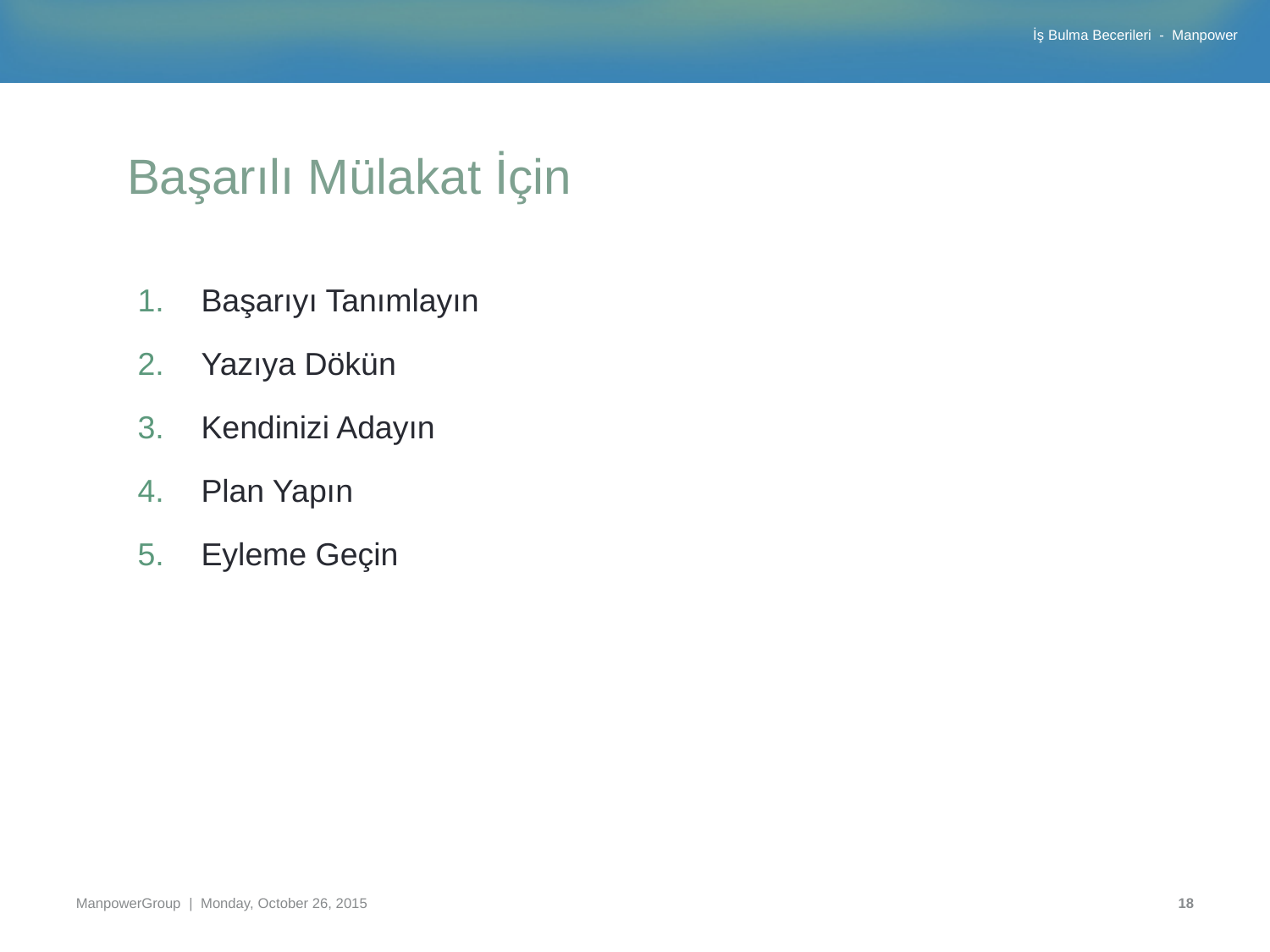

Başarılı Mülakat İçin
Başarıyı Tanımlayın
Yazıya Dökün
Kendinizi Adayın
Plan Yapın
Eyleme Geçin